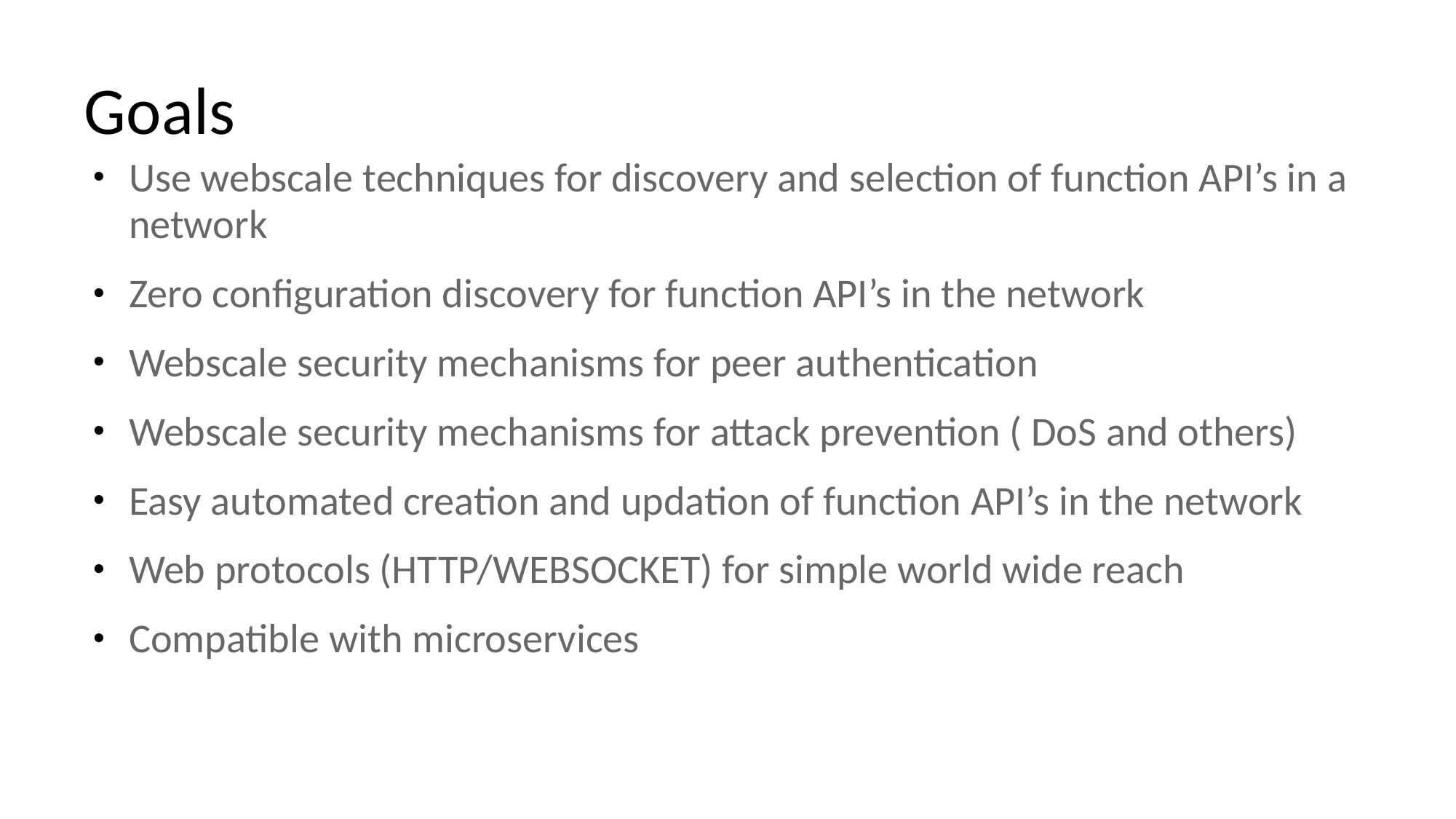

# Goals
Use webscale techniques for discovery and selection of function API’s in a network
Zero configuration discovery for function API’s in the network
Webscale security mechanisms for peer authentication
Webscale security mechanisms for attack prevention ( DoS and others)
Easy automated creation and updation of function API’s in the network
Web protocols (HTTP/WEBSOCKET) for simple world wide reach
Compatible with microservices